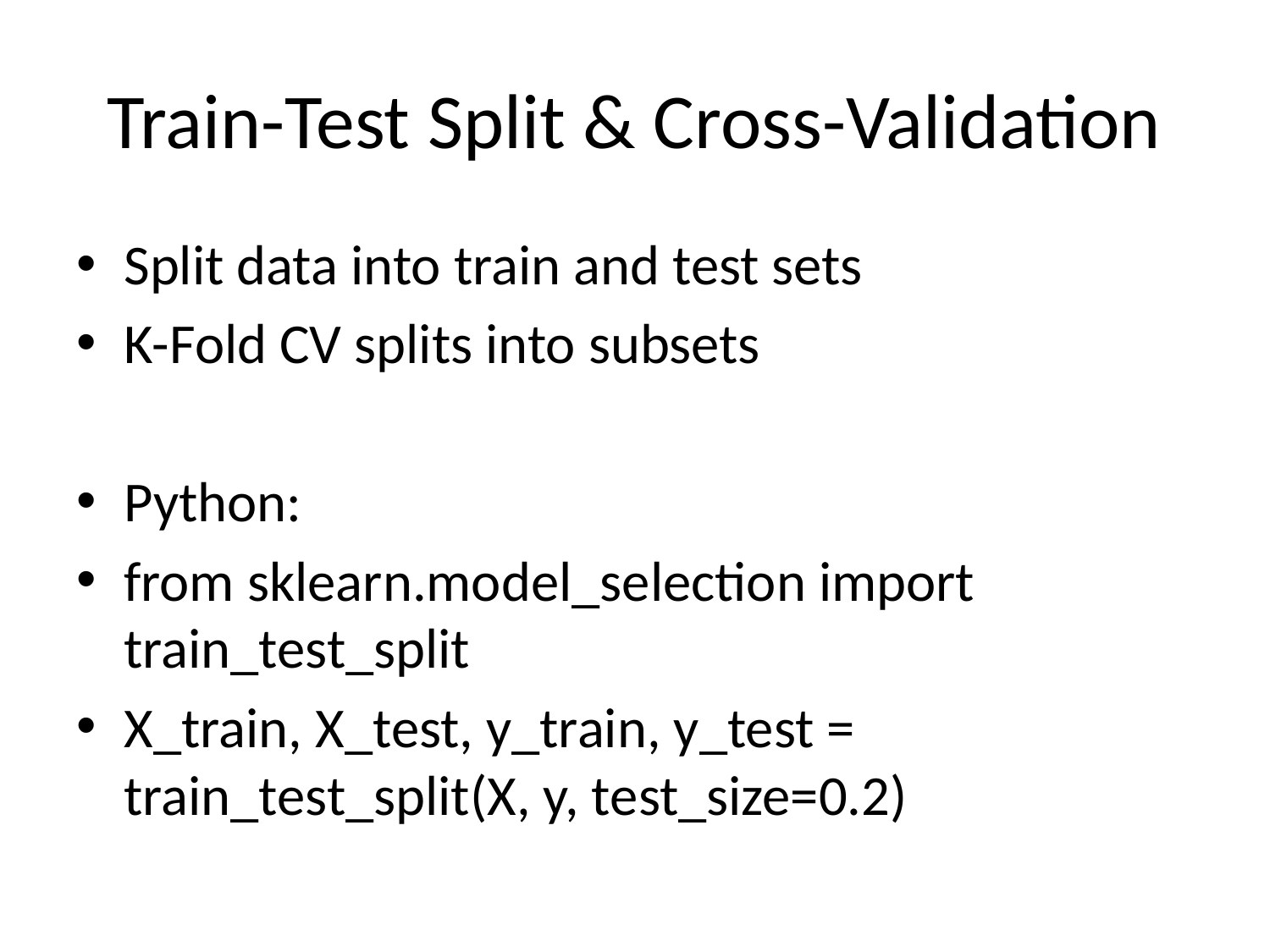

# Train-Test Split & Cross-Validation
Split data into train and test sets
K-Fold CV splits into subsets

Python:
from sklearn.model_selection import train_test_split
X_train, X_test, y_train, y_test = train_test_split(X, y, test_size=0.2)